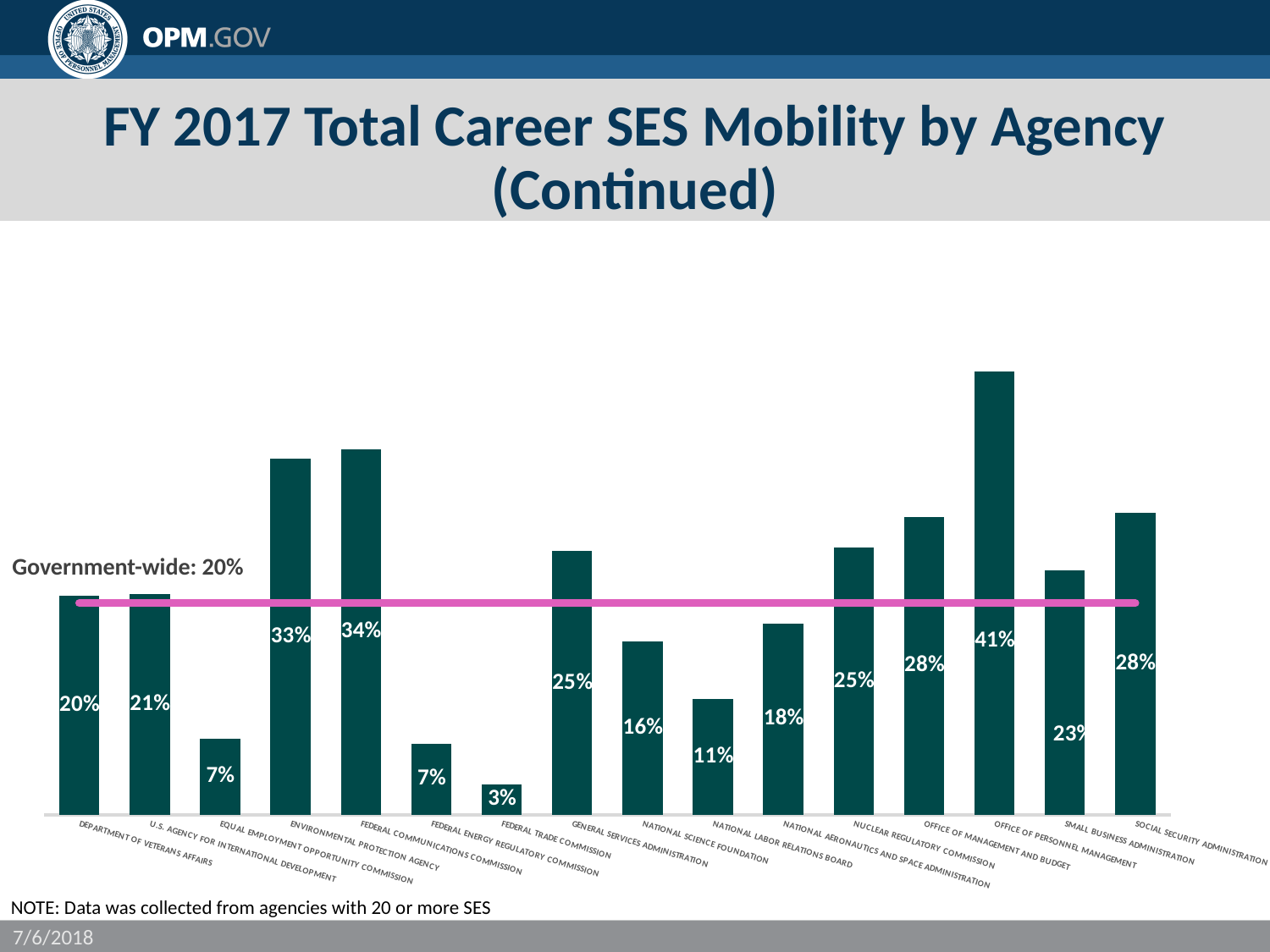

# FY 2017 Total Career SES Mobility by Agency (Continued)

### Chart

| Category |  |  |
|---|---|---|
| DEPARTMENT OF VETERANS AFFAIRS | 0.20498614958448755 | 0.198 |
| U.S. AGENCY FOR INTERNATIONAL DEVELOPMENT | 0.20689655172413793 | 0.198 |
| EQUAL EMPLOYMENT OPPORTUNITY COMMISSION | 0.07142857142857142 | 0.198 |
| ENVIRONMENTAL PROTECTION AGENCY | 0.3333333333333333 | 0.198 |
| FEDERAL COMMUNICATIONS COMMISSION | 0.34210526315789475 | 0.198 |
| FEDERAL ENERGY REGULATORY COMMISSION  | 0.06666666666666667 | 0.198 |
| FEDERAL TRADE COMMISSION | 0.02857142857142857 | 0.198 |
| GENERAL SERVICES ADMINISTRATION | 0.24675324675324675 | 0.198 |
| NATIONAL SCIENCE FOUNDATION | 0.16216216216216217 | 0.198 |
| NATIONAL LABOR RELATIONS BOARD | 0.10869565217391304 | 0.198 |
| NATIONAL AERONAUTICS AND SPACE ADMINISTRATION  | 0.17902813299232737 | 0.198 |
| NUCLEAR REGULATORY COMMISSION | 0.25 | 0.198 |
| OFFICE OF MANAGEMENT AND BUDGET | 0.2786885245901639 | 0.198 |
| OFFICE OF PERSONNEL MANAGEMENT | 0.4146341463414634 | 0.198 |
| SMALL BUSINESS ADMINISTRATION | 0.22916666666666666 | 0.198 |
| SOCIAL SECURITY ADMINISTRATION | 0.2826086956521739 | 0.198 |
Government-wide: 20%
NOTE: Data was collected from agencies with 20 or more SES
7/6/2018
7